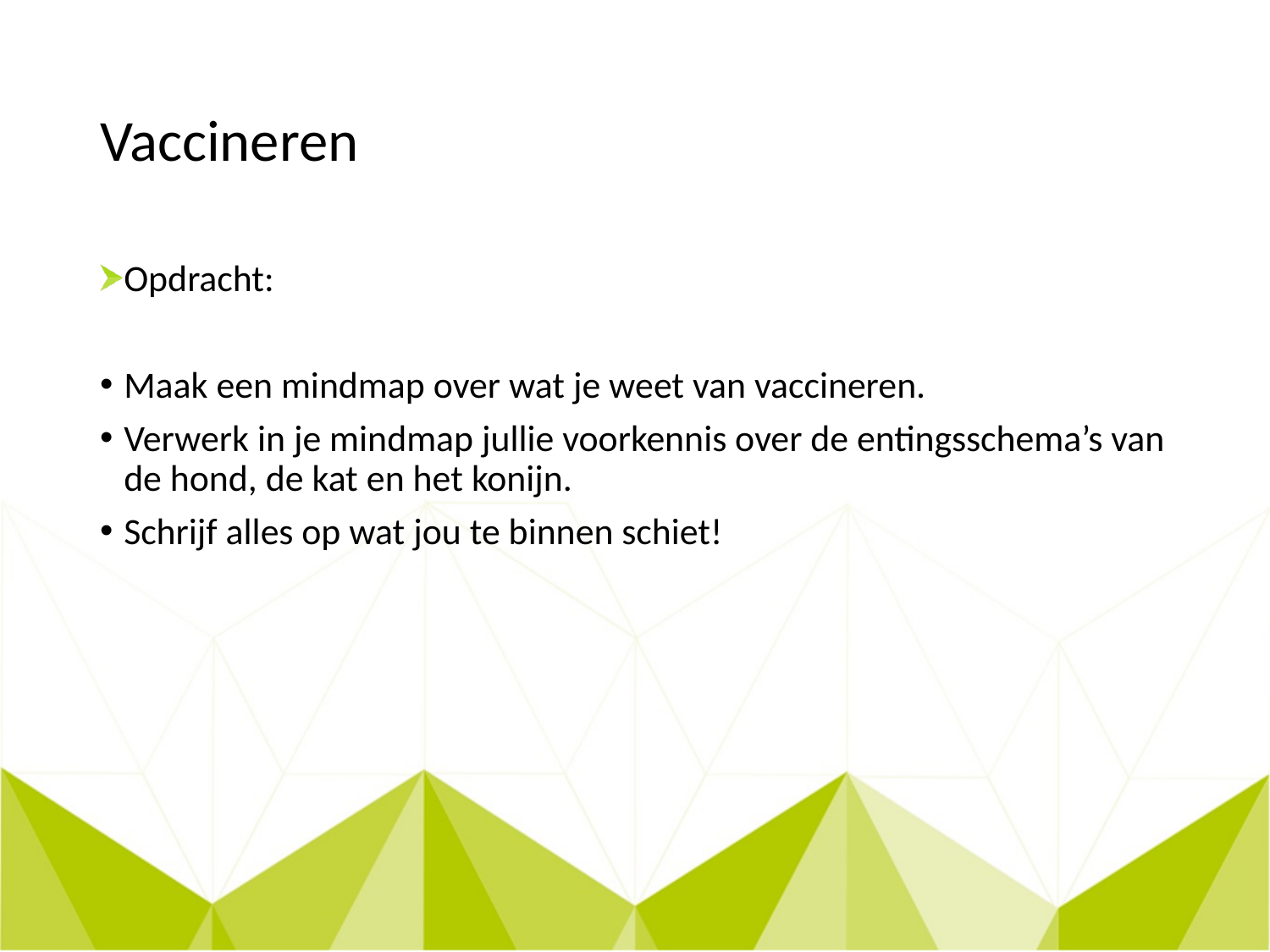

# Vaccineren
Opdracht:

Maak een mindmap over wat je weet van vaccineren.
Verwerk in je mindmap jullie voorkennis over de entingsschema’s van de hond, de kat en het konijn.
Schrijf alles op wat jou te binnen schiet!